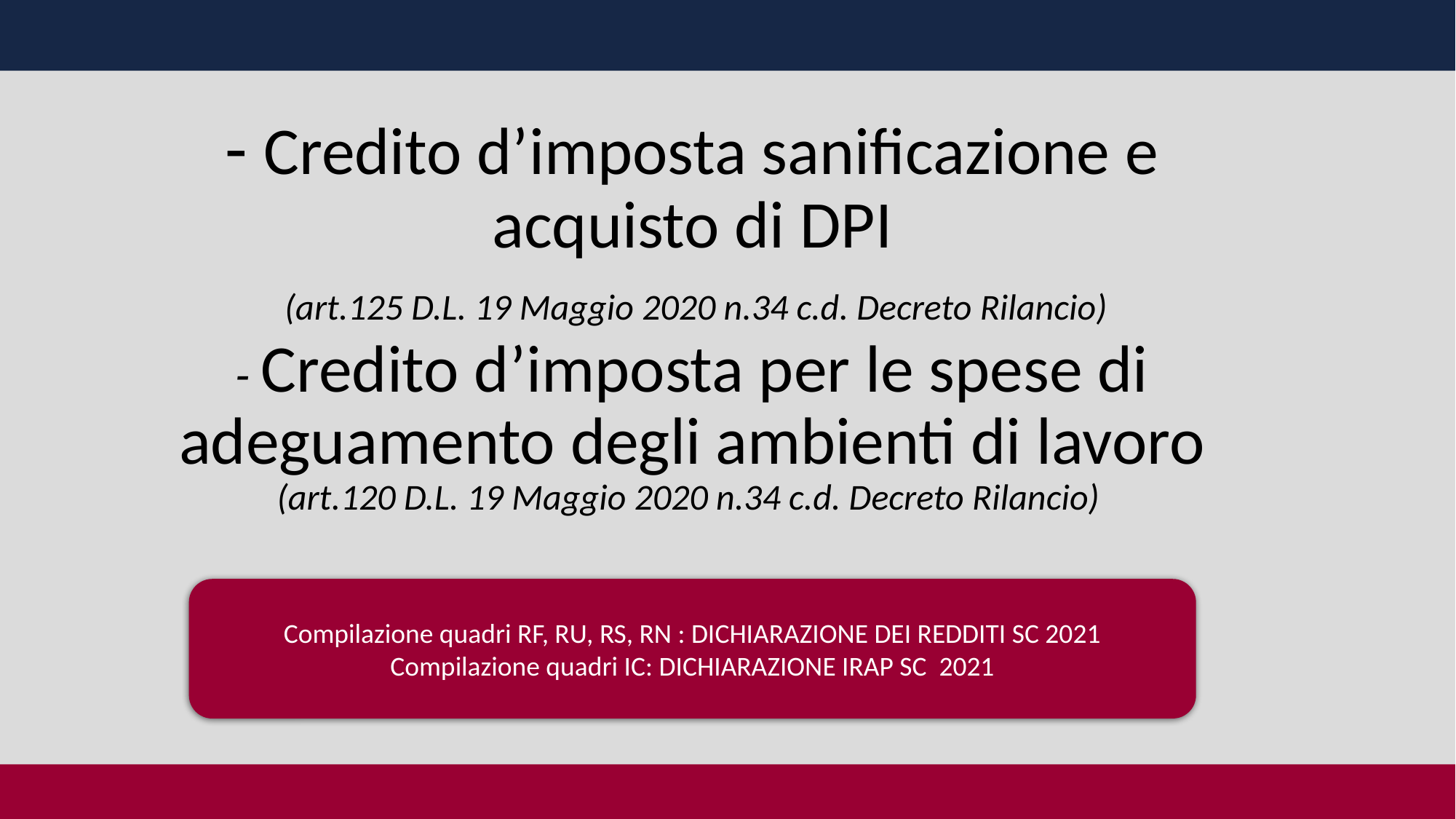

# - Credito d’imposta sanificazione e acquisto di DPI (art.125 D.L. 19 Maggio 2020 n.34 c.d. Decreto Rilancio) - Credito d’imposta per le spese di adeguamento degli ambienti di lavoro (art.120 D.L. 19 Maggio 2020 n.34 c.d. Decreto Rilancio)
Compilazione quadri RF, RU, RS, RN : DICHIARAZIONE DEI REDDITI SC 2021
Compilazione quadri IC: DICHIARAZIONE IRAP SC  2021
Dott.ssa Sara Giusti
1